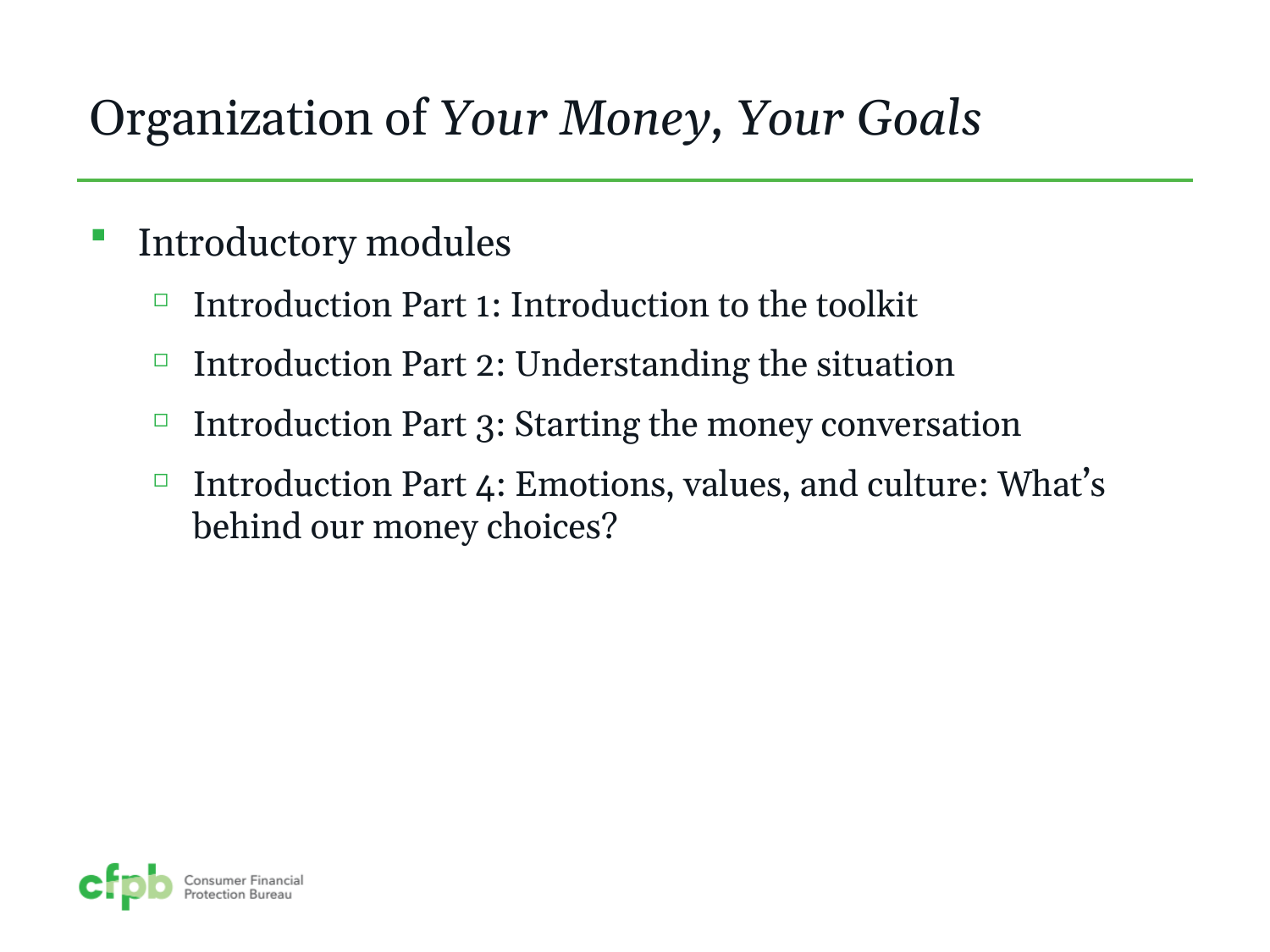

# Organization of Your Money, Your Goals
Introductory modules
Introduction Part 1: Introduction to the toolkit
Introduction Part 2: Understanding the situation
Introduction Part 3: Starting the money conversation
Introduction Part 4: Emotions, values, and culture: What’s behind our money choices?